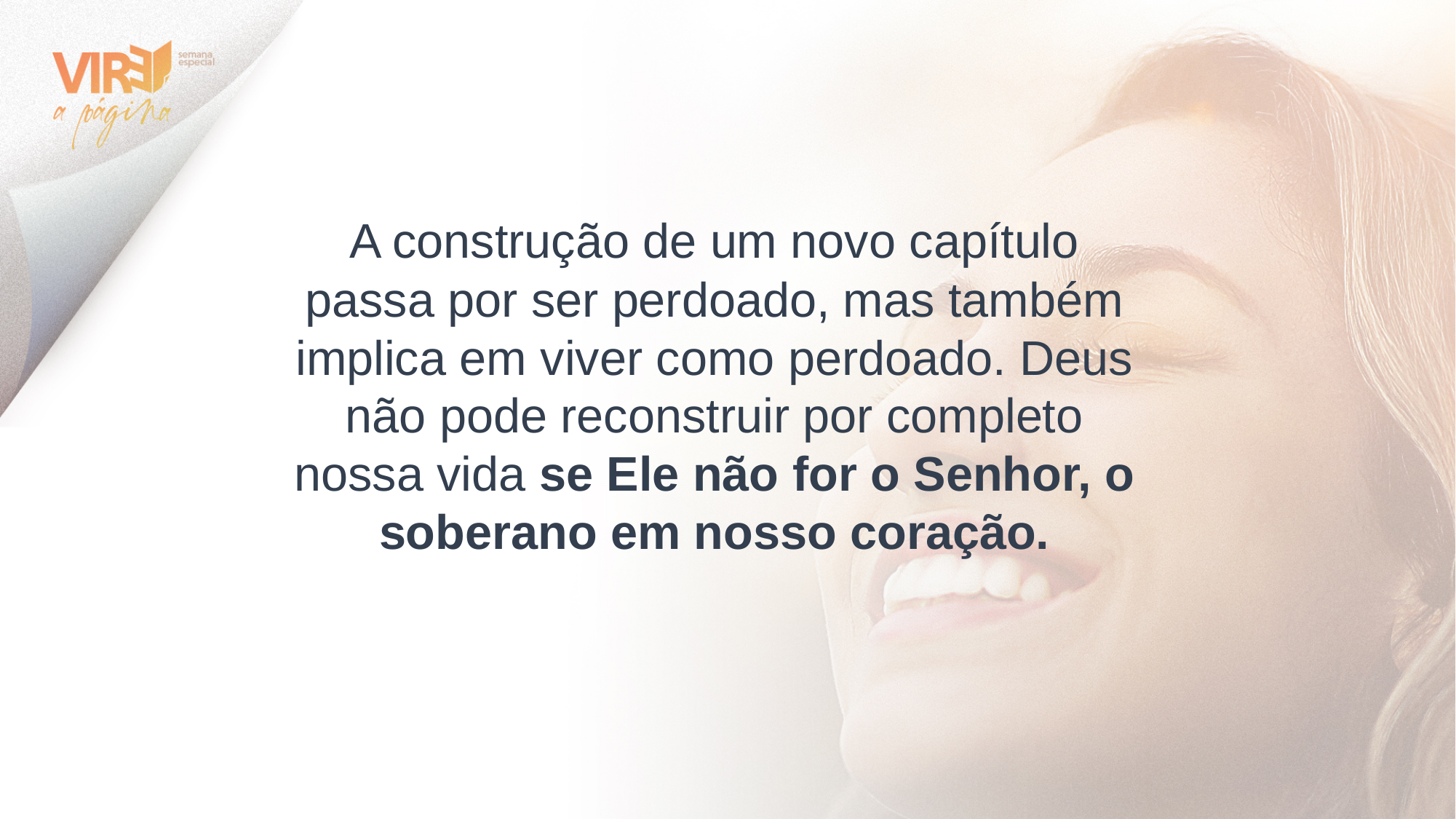

A construção de um novo capítulo passa por ser perdoado, mas também implica em viver como perdoado. Deus não pode reconstruir por completo nossa vida se Ele não for o Senhor, o soberano em nosso coração.